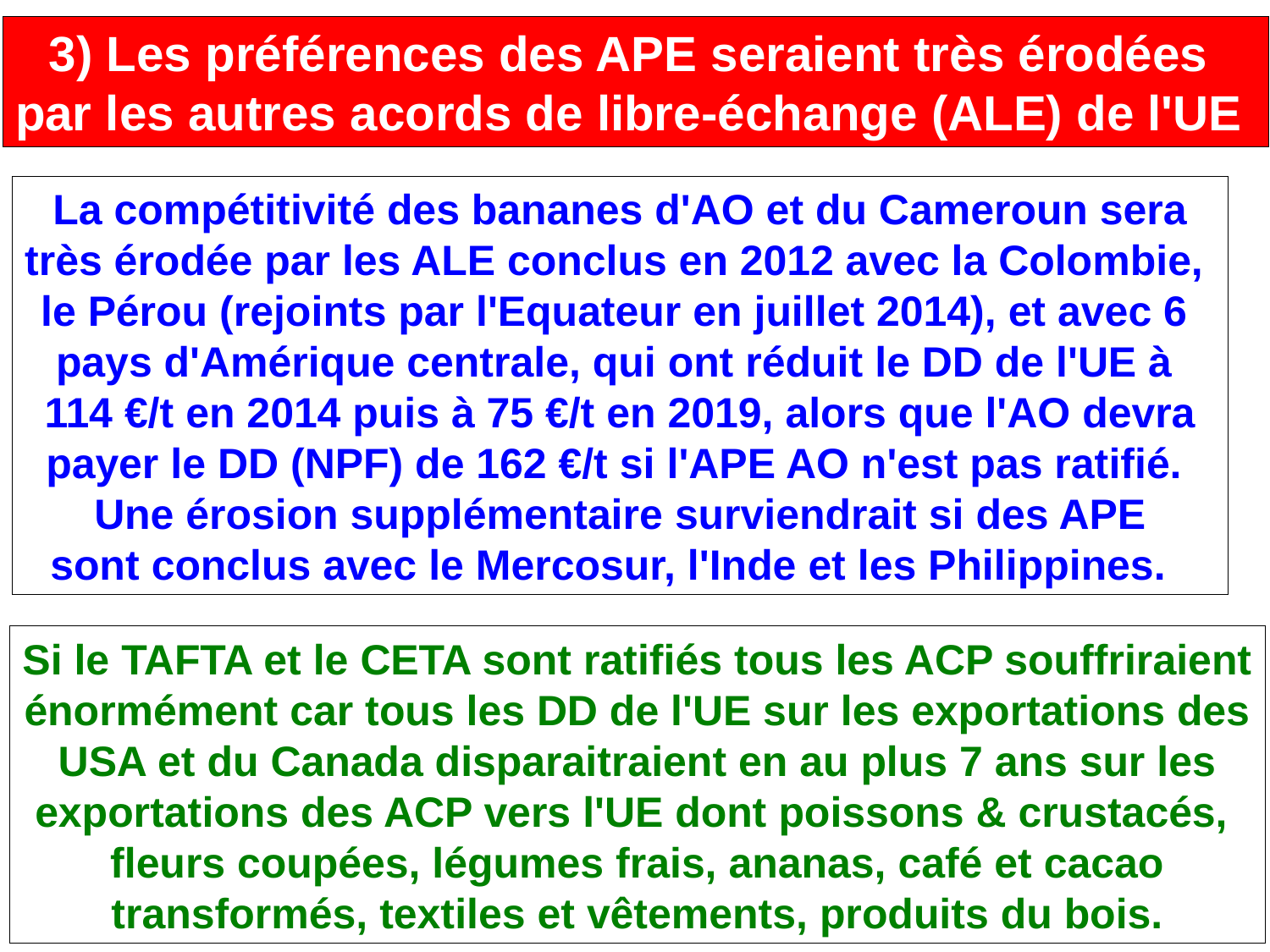

3) Les préférences des APE seraient très érodées
par les autres acords de libre-échange (ALE) de l'UE
La compétitivité des bananes d'AO et du Cameroun sera
très érodée par les ALE conclus en 2012 avec la Colombie,
le Pérou (rejoints par l'Equateur en juillet 2014), et avec 6
pays d'Amérique centrale, qui ont réduit le DD de l'UE à
114 €/t en 2014 puis à 75 €/t en 2019, alors que l'AO devra
payer le DD (NPF) de 162 €/t si l'APE AO n'est pas ratifié.
Une érosion supplémentaire surviendrait si des APE
sont conclus avec le Mercosur, l'Inde et les Philippines.
Si le TAFTA et le CETA sont ratifiés tous les ACP souffriraient
énormément car tous les DD de l'UE sur les exportations des
USA et du Canada disparaitraient en au plus 7 ans sur les
exportations des ACP vers l'UE dont poissons & crustacés,
fleurs coupées, légumes frais, ananas, café et cacao
transformés, textiles et vêtements, produits du bois.